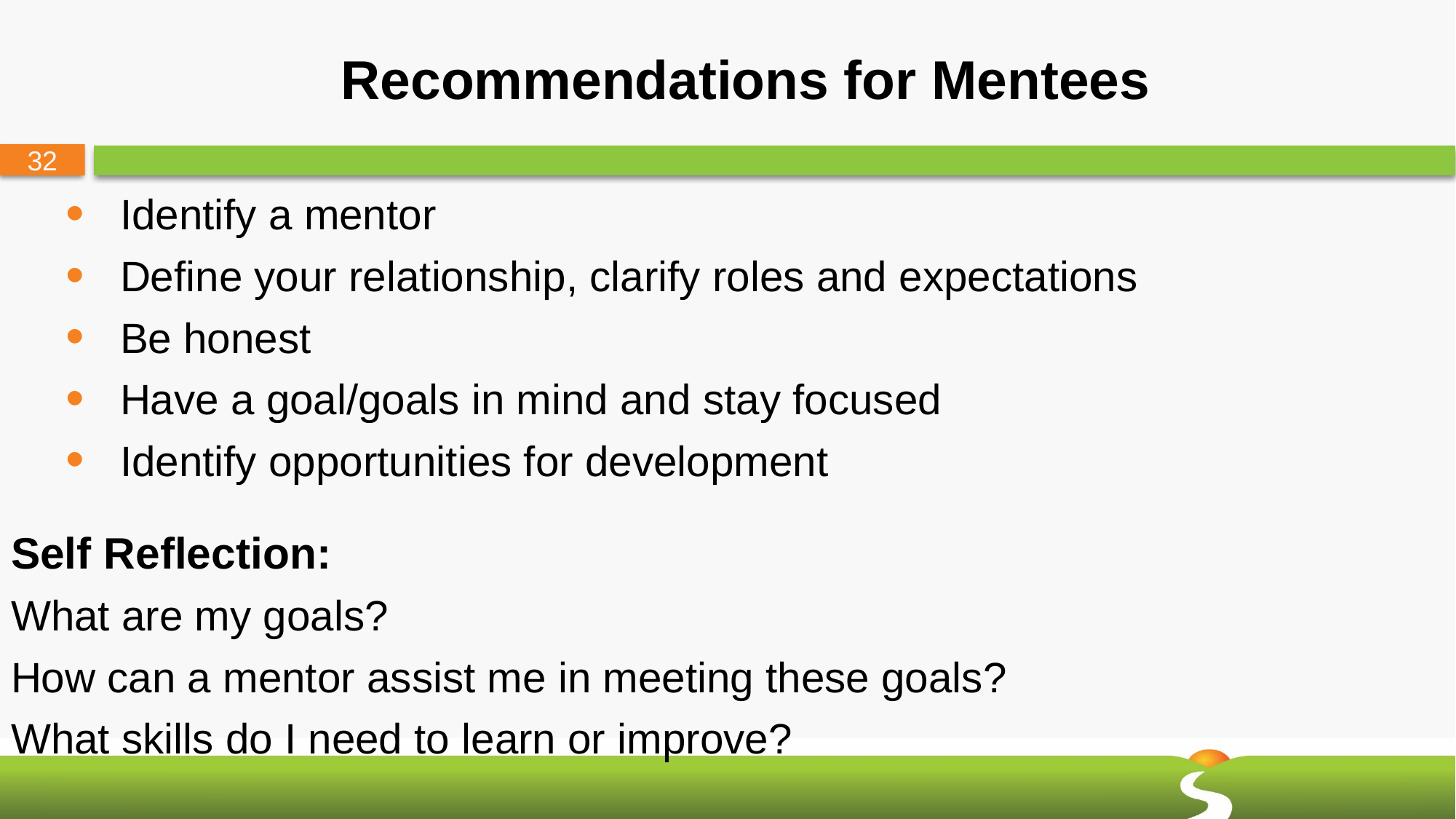

# Recommendations for Mentees
Identify a mentor
Define your relationship, clarify roles and expectations
Be honest
Have a goal/goals in mind and stay focused
Identify opportunities for development

Self Reflection:
What are my goals?
How can a mentor assist me in meeting these goals?
What skills do I need to learn or improve?